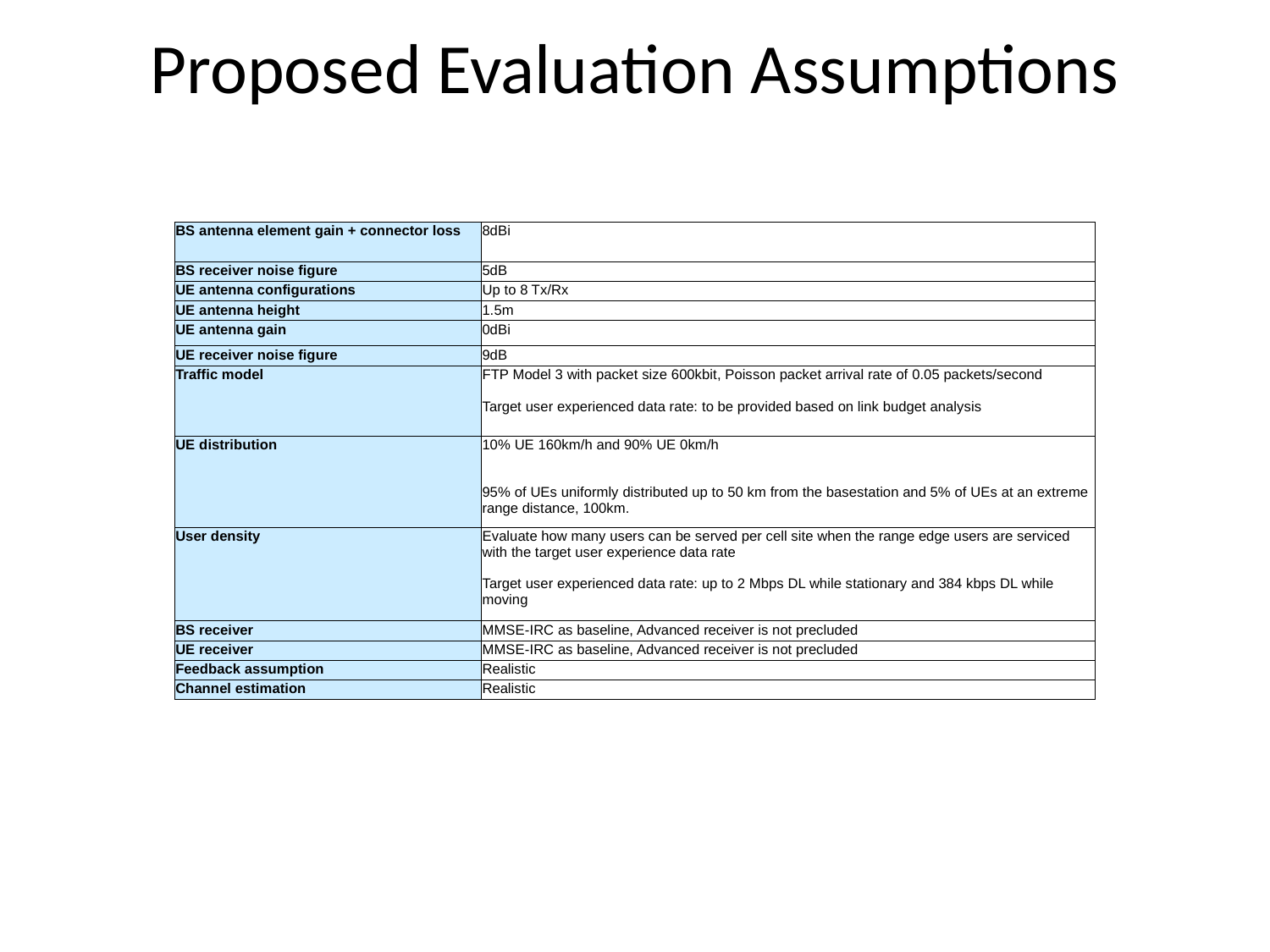

# Proposed Evaluation Assumptions
| BS antenna element gain + connector loss | 8dBi |
| --- | --- |
| BS receiver noise figure | 5dB |
| UE antenna configurations | Up to 8 Tx/Rx |
| UE antenna height | 1.5m |
| UE antenna gain | 0dBi |
| UE receiver noise figure | 9dB |
| Traffic model | FTP Model 3 with packet size 600kbit, Poisson packet arrival rate of 0.05 packets/second Target user experienced data rate: to be provided based on link budget analysis |
| UE distribution | 10% UE 160km/h and 90% UE 0km/h 95% of UEs uniformly distributed up to 50 km from the basestation and 5% of UEs at an extreme range distance, 100km. |
| User density | Evaluate how many users can be served per cell site when the range edge users are serviced with the target user experience data rate Target user experienced data rate: up to 2 Mbps DL while stationary and 384 kbps DL while moving |
| BS receiver | MMSE-IRC as baseline, Advanced receiver is not precluded |
| UE receiver | MMSE-IRC as baseline, Advanced receiver is not precluded |
| Feedback assumption | Realistic |
| Channel estimation | Realistic |